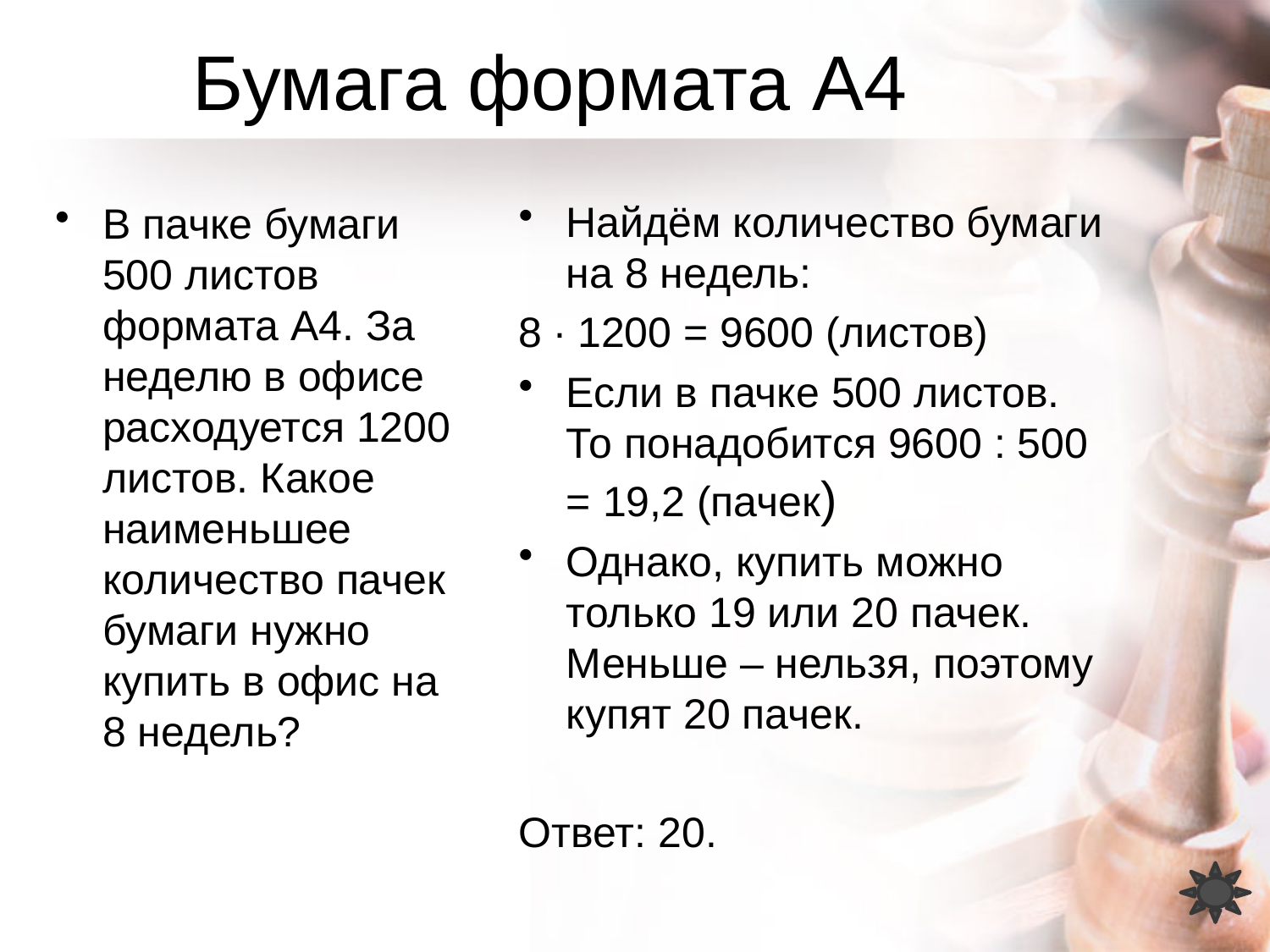

# Бумага формата А4
Найдём количество бумаги на 8 недель:
8 ∙ 1200 = 9600 (листов)
Если в пачке 500 листов. То понадобится 9600 : 500 = 19,2 (пачек)
Однако, купить можно только 19 или 20 пачек. Меньше – нельзя, поэтому купят 20 пачек.

Ответ: 20.
В пачке бумаги 500 листов формата А4. За неделю в офисе расходуется 1200 листов. Какое наименьшее количество пачек бумаги нужно купить в офис на 8 недель?